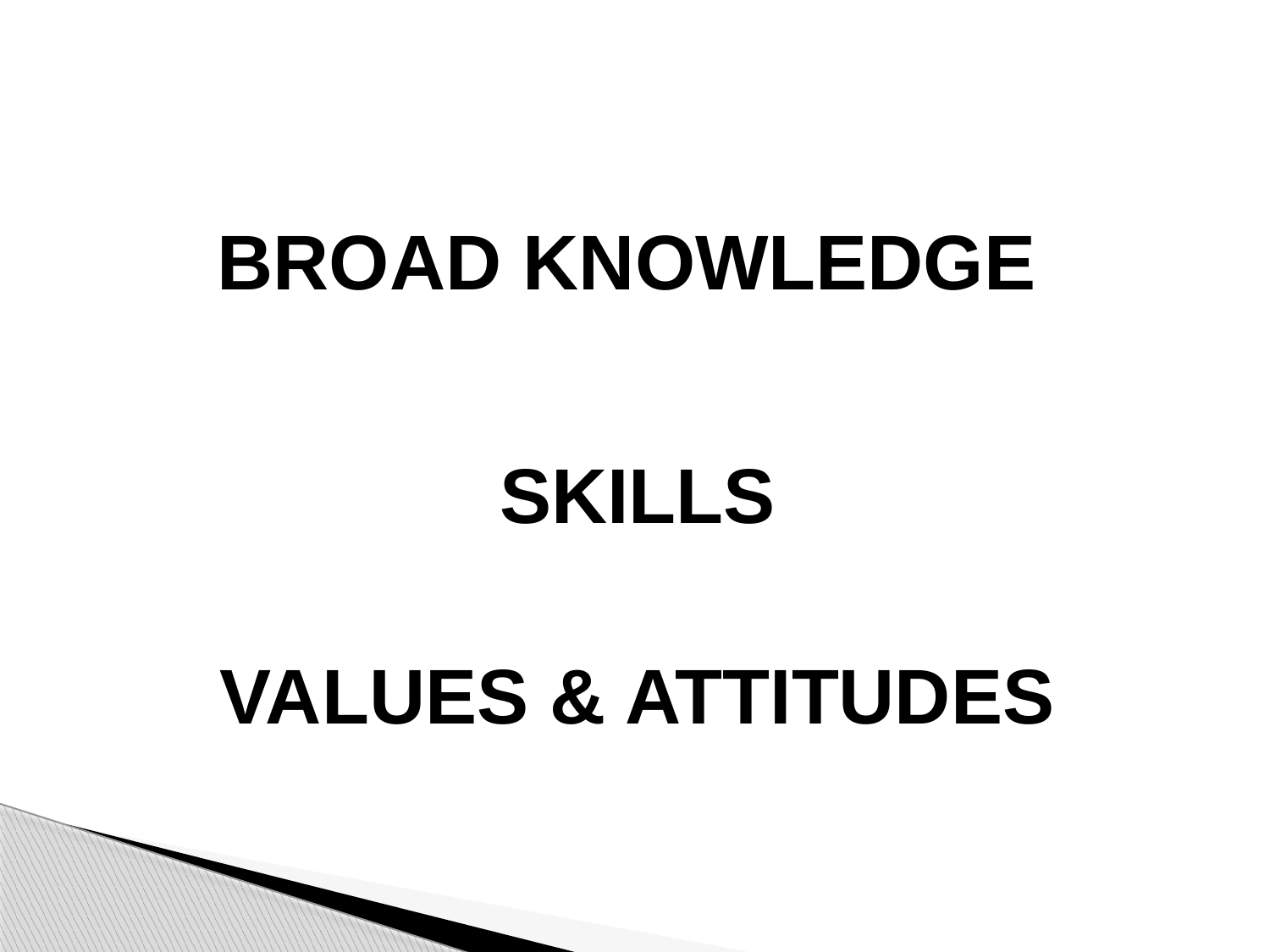

#
BROAD KNOWLEDGE

SKILLS

VALUES & ATTITUDES